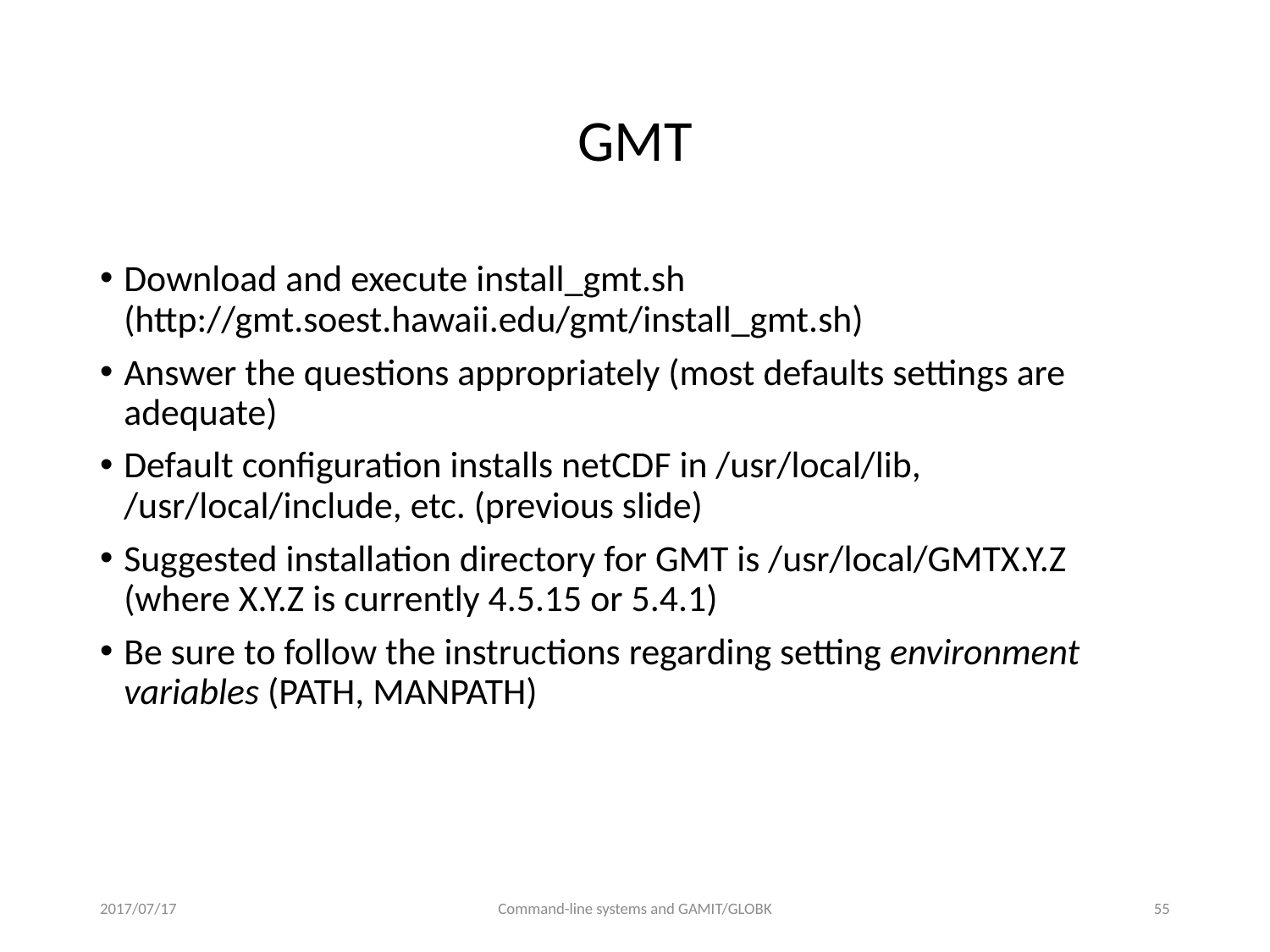

# GMT
Download and execute install_gmt.sh
(http://gmt.soest.hawaii.edu/gmt/install_gmt.sh)
Answer the questions appropriately (most defaults settings are adequate)
Default configuration installs netCDF in /usr/local/lib, /usr/local/include, etc. (previous slide)
Suggested installation directory for GMT is /usr/local/GMTX.Y.Z (where X.Y.Z is currently 4.5.15 or 5.4.1)
Be sure to follow the instructions regarding setting environment variables (PATH, MANPATH)
2017/07/17
Command-line systems and GAMIT/GLOBK
55